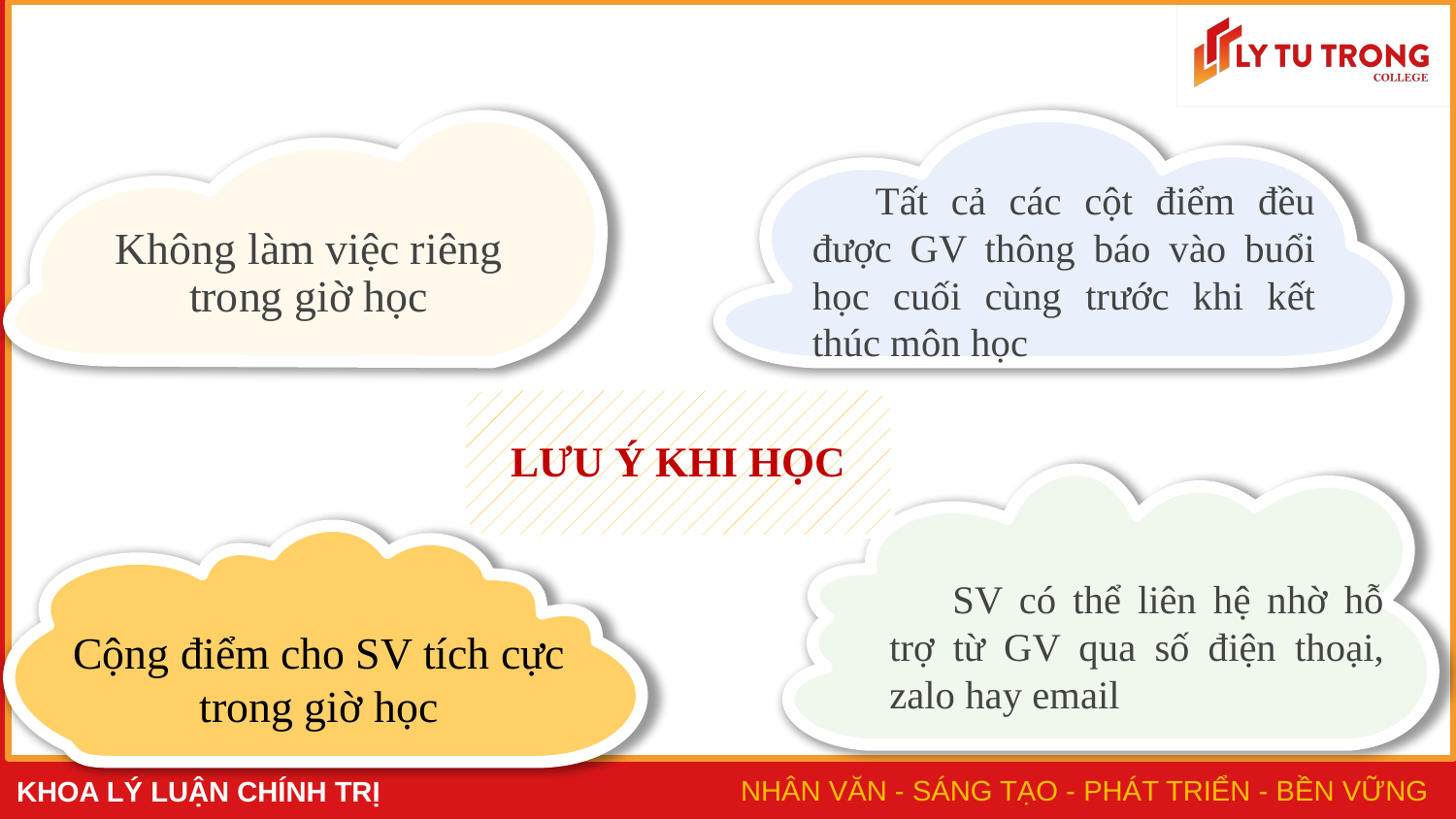

Tất cả các cột điểm đều được GV thông báo vào buổi học cuối cùng trước khi kết thúc môn học
Không làm việc riêng trong giờ học

LƯU Ý KHI HỌC

SV có thể liên hệ nhờ hỗ trợ từ GV qua số điện thoại, zalo hay email
Cộng điểm cho SV tích cực trong giờ học